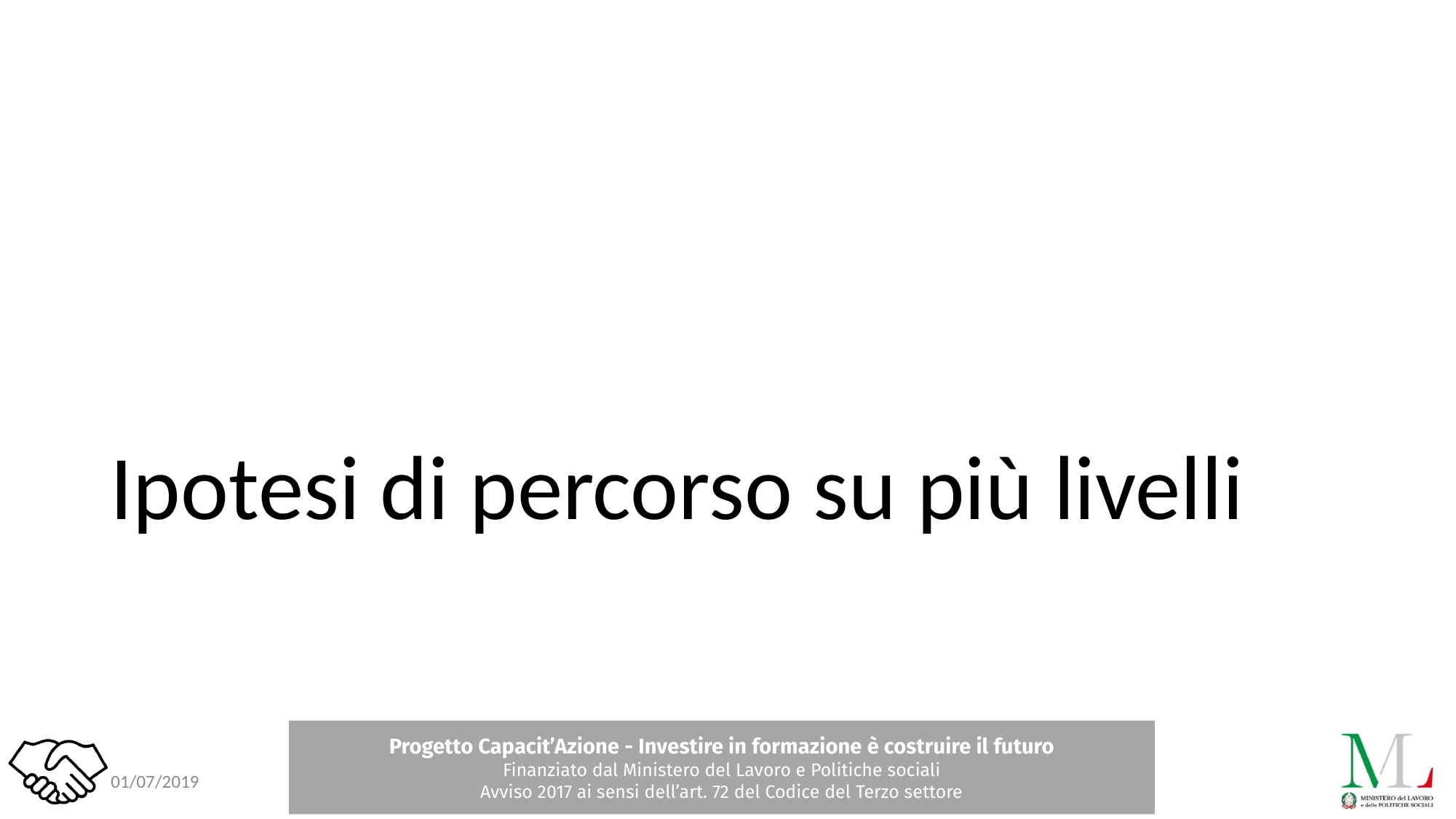

# Ipotesi di percorso su più livelli